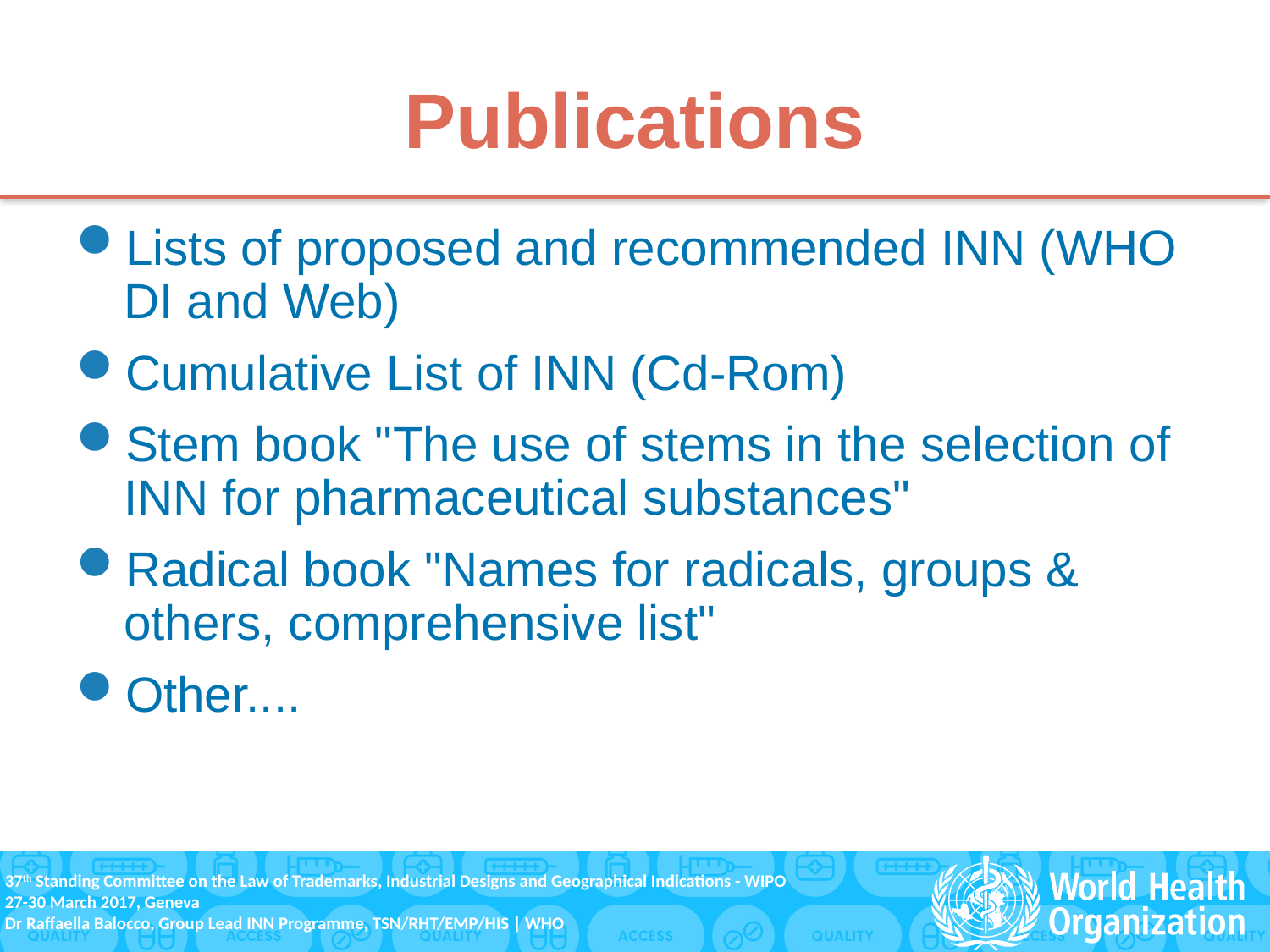

# Publications
Lists of proposed and recommended INN (WHO DI and Web)
Cumulative List of INN (Cd-Rom)
Stem book "The use of stems in the selection of INN for pharmaceutical substances"
Radical book "Names for radicals, groups & others, comprehensive list"
Other....